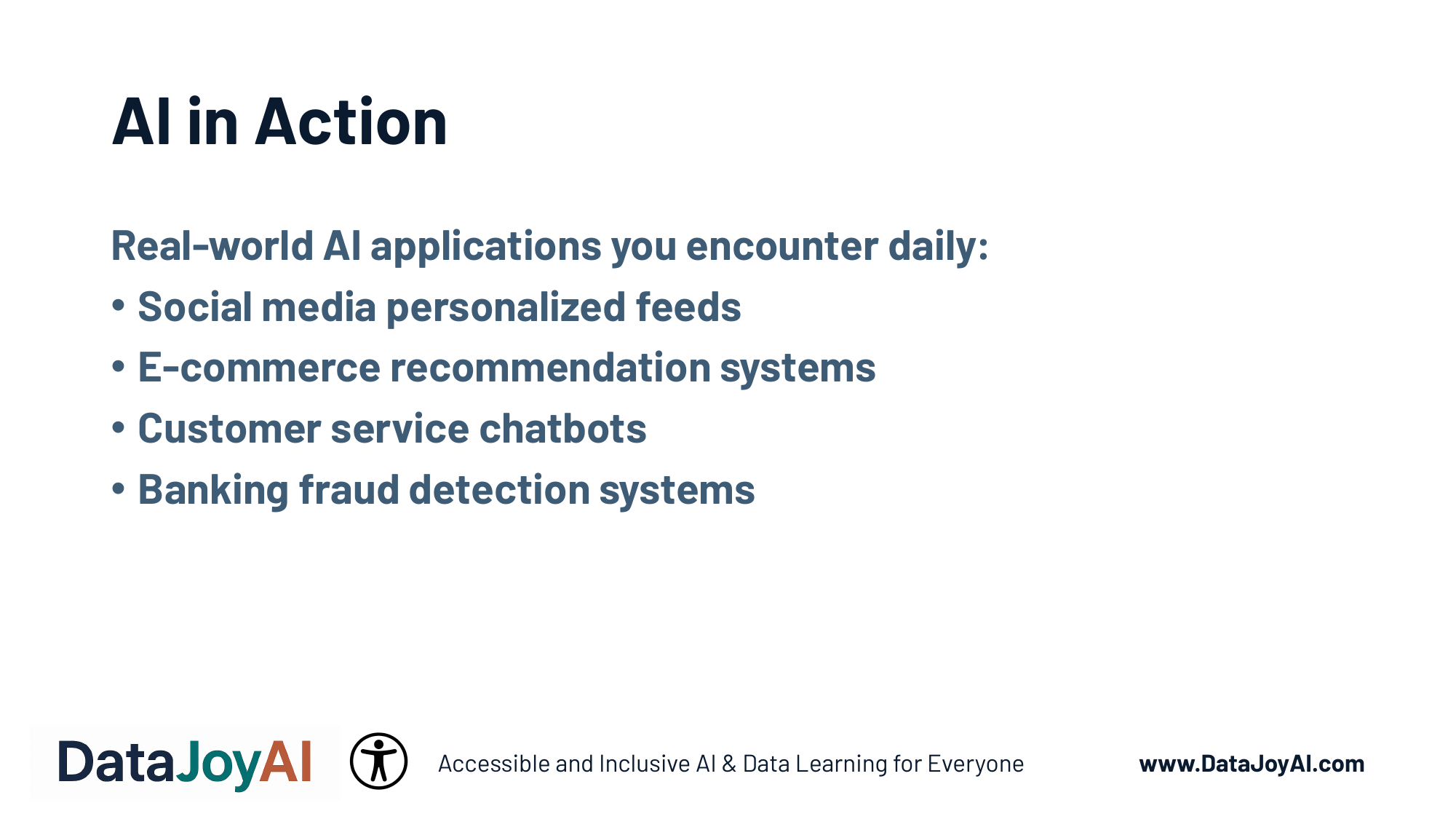

# AI in Action
Real-world AI applications you encounter daily:
Social media personalized feeds
E-commerce recommendation systems
Customer service chatbots
Banking fraud detection systems